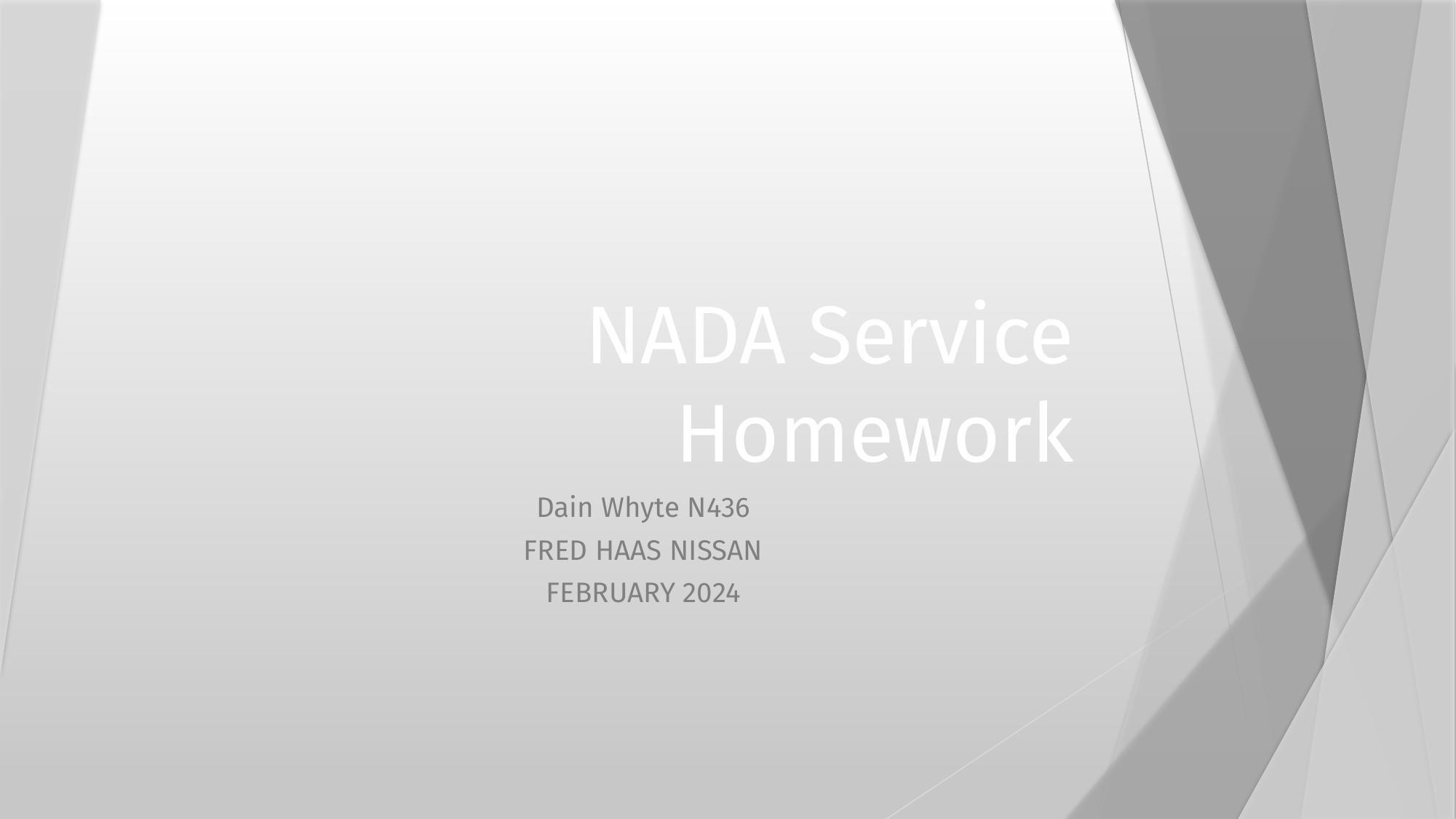

# NADA Service  Homework
Dain Whyte N436
FRED HAAS NISSAN
FEBRUARY 2024